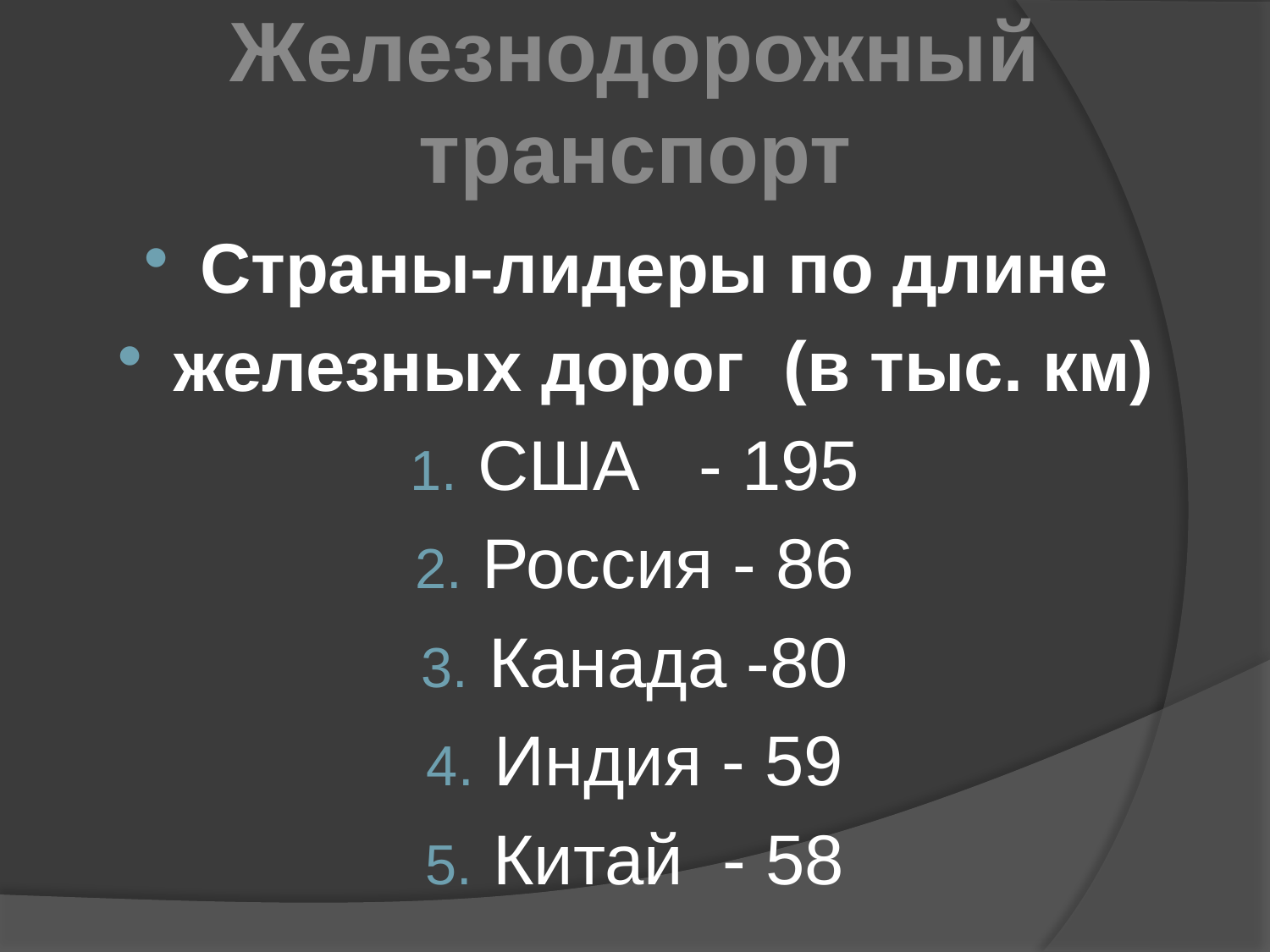

# Железнодорожный транспорт
Страны-лидеры по длине
железных дорог  (в тыс. км)
 США   - 195
 Россия - 86
 Канада -80
 Индия - 59
 Китай  - 58